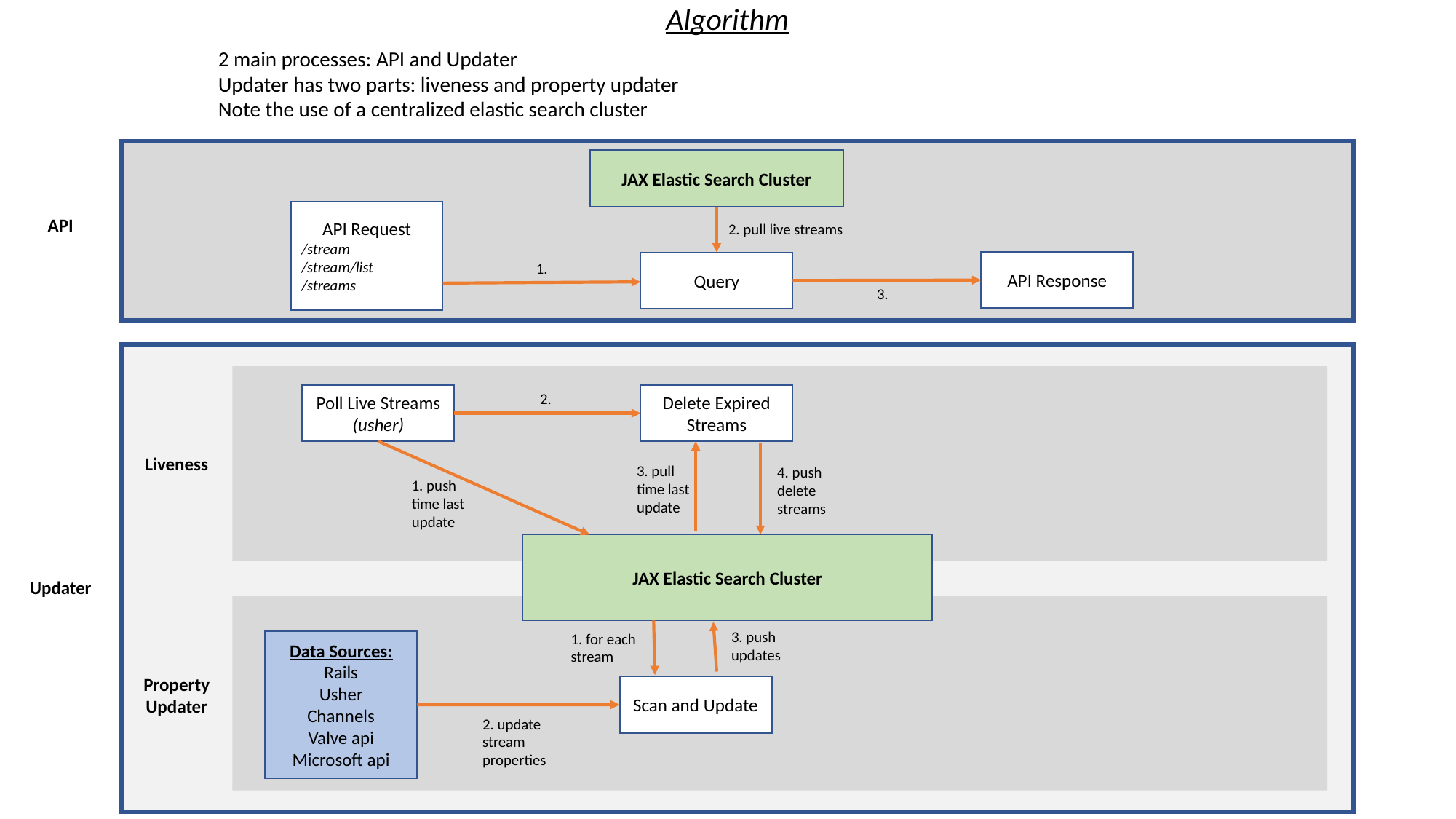

# Algorithm
2 main processes: API and Updater
Updater has two parts: liveness and property updater
Note the use of a centralized elastic search cluster

JAX Elastic Search Cluster
API Request
/stream
/stream/list
/streams
API
2. pull live streams
API Response
Query
1.
3.

2.
Poll Live Streams
(usher)
Delete Expired Streams
Liveness
3. pull
time last
update
4. push
delete
streams
1. push
time last
update
JAX Elastic Search Cluster
Updater

3. push updates
1. for each
stream
Data Sources:
Rails
Usher
Channels
Valve api
Microsoft api
Property
Updater
Scan and Update
2. update stream properties